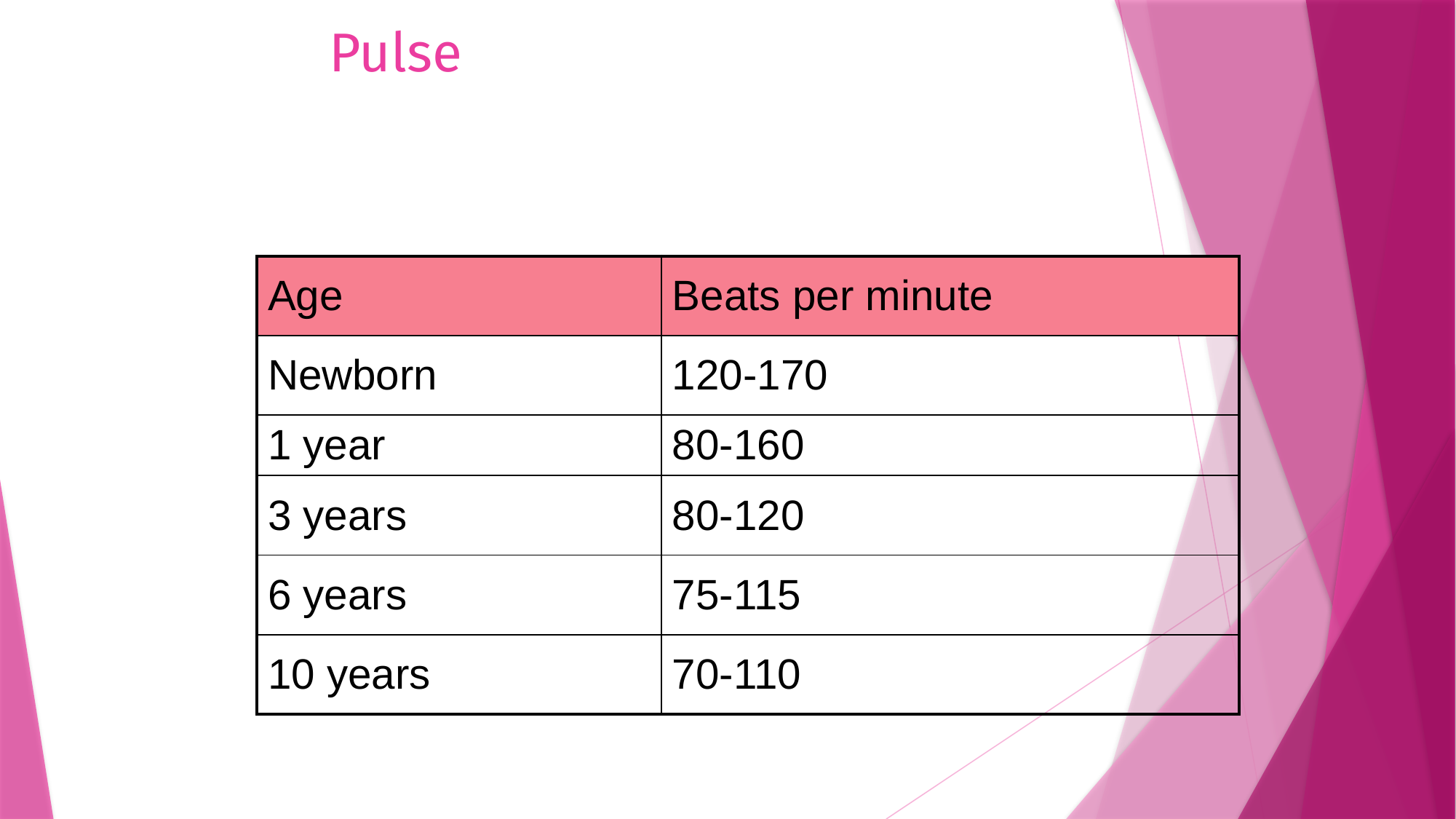

# Pulse
| Age | Beats per minute |
| --- | --- |
| Newborn | 120-170 |
| 1 year | 80-160 |
| 3 years | 80-120 |
| 6 years | 75-115 |
| 10 years | 70-110 |